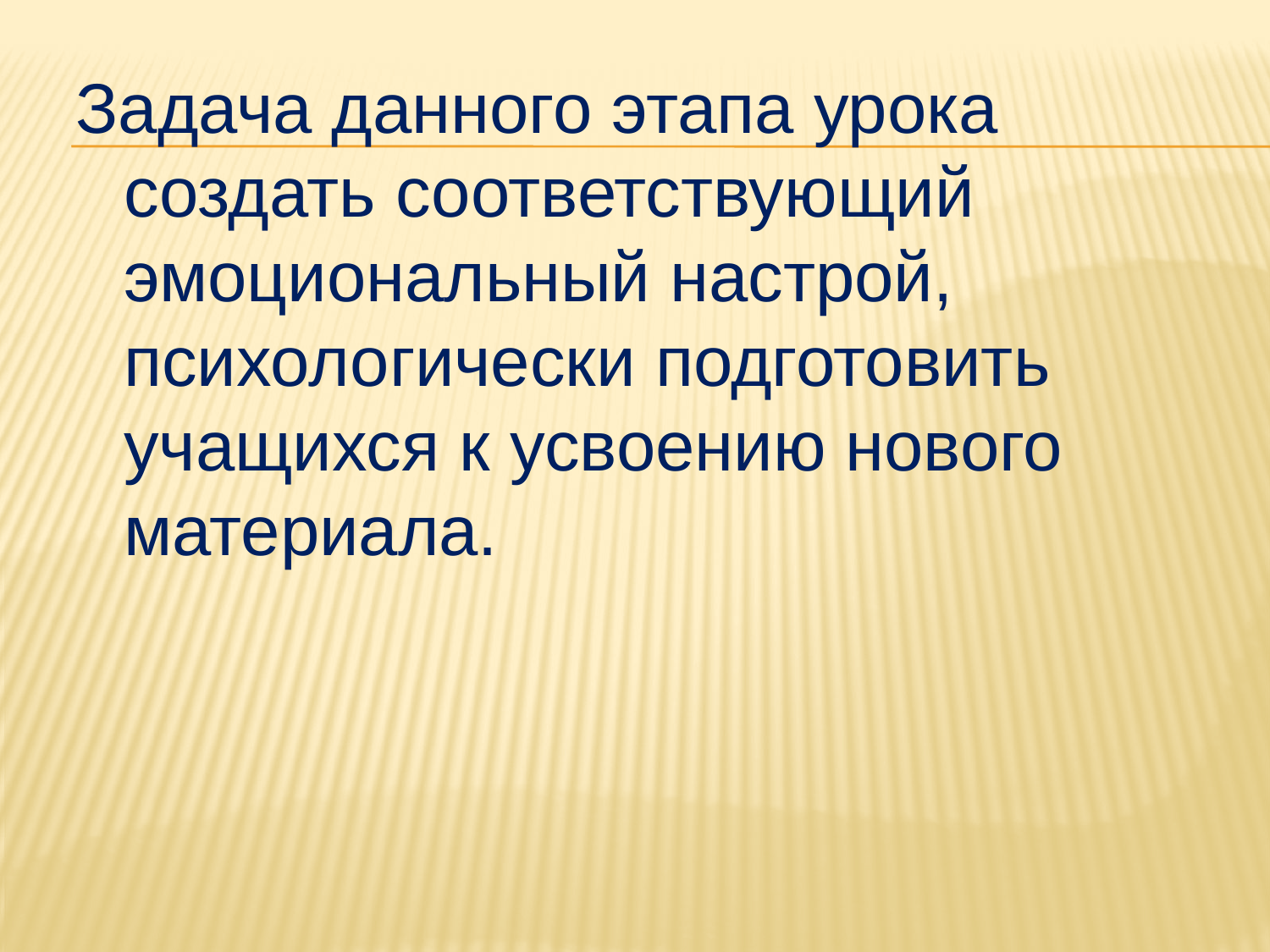

Задача данного этапа урока создать соответствующий эмоциональный настрой, психологически подготовить учащихся к усвоению нового материала.
#